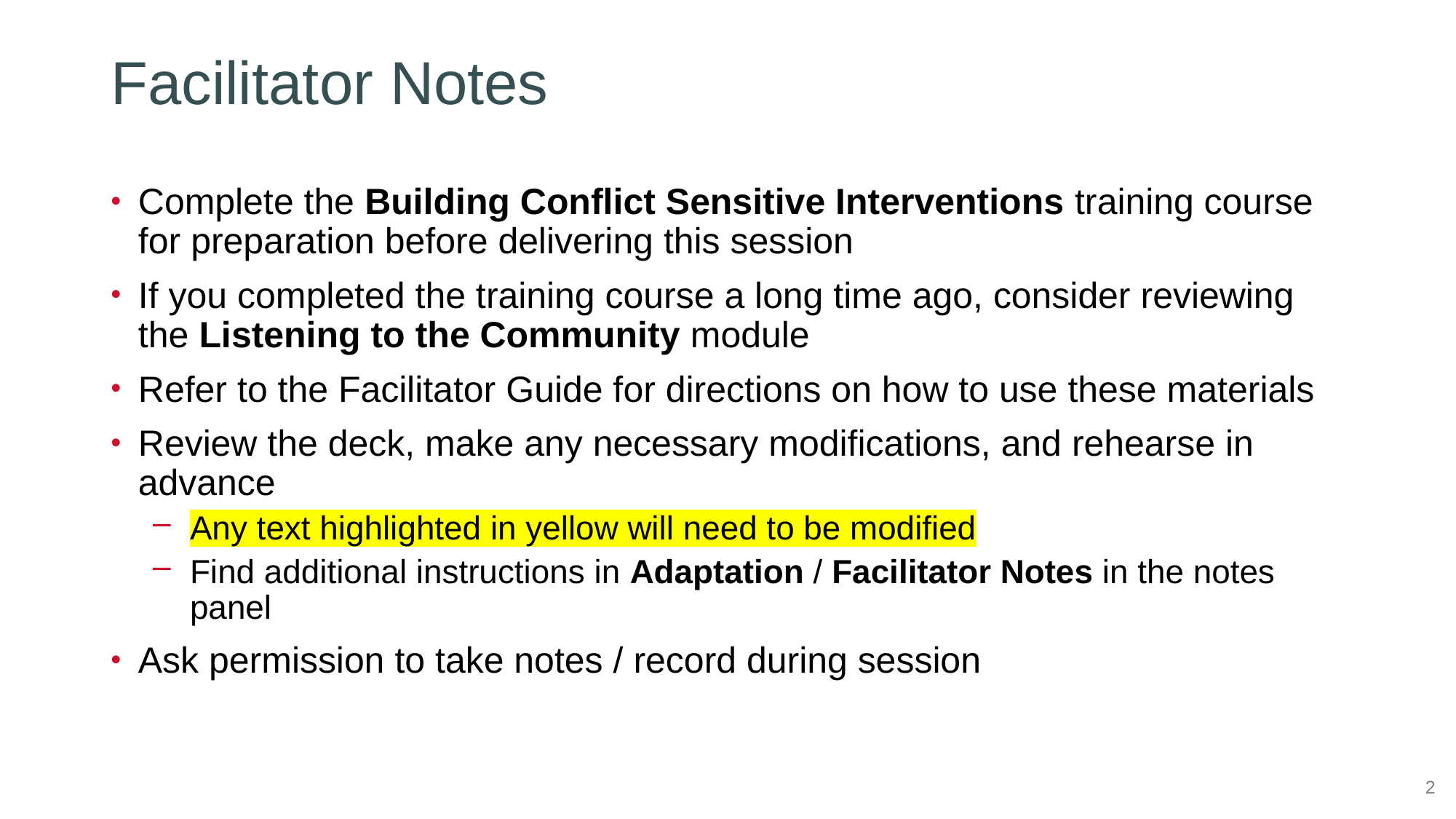

# Facilitator Notes
Complete the Building Conflict Sensitive Interventions training course for preparation before delivering this session
If you completed the training course a long time ago, consider reviewing the Listening to the Community module
Refer to the Facilitator Guide for directions on how to use these materials
Review the deck, make any necessary modifications, and rehearse in advance
Any text highlighted in yellow will need to be modified
Find additional instructions in Adaptation / Facilitator Notes in the notes panel
Ask permission to take notes / record during session

2